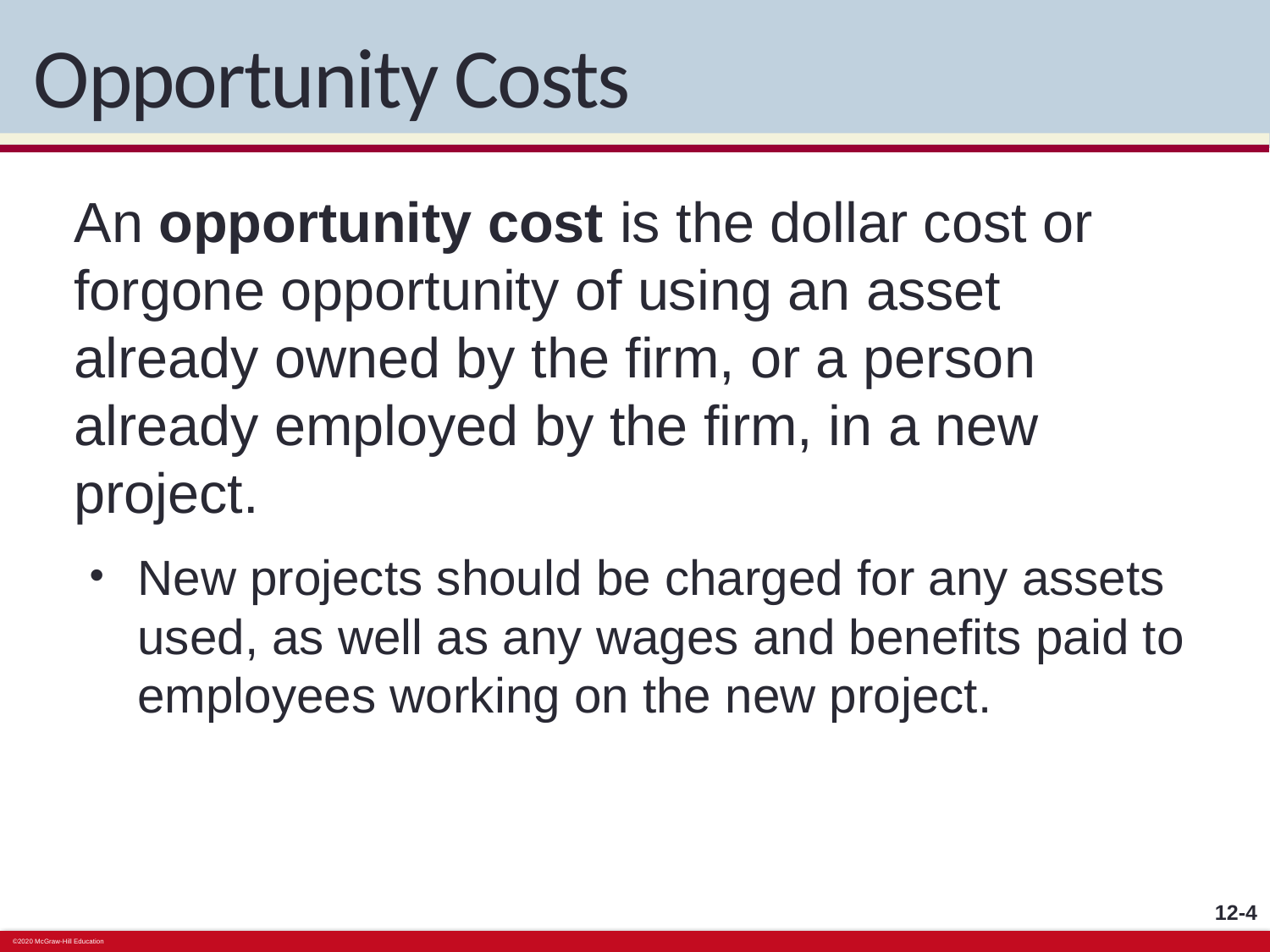

# Opportunity Costs
An opportunity cost is the dollar cost or forgone opportunity of using an asset already owned by the firm, or a person already employed by the firm, in a new project.
New projects should be charged for any assets used, as well as any wages and benefits paid to employees working on the new project.